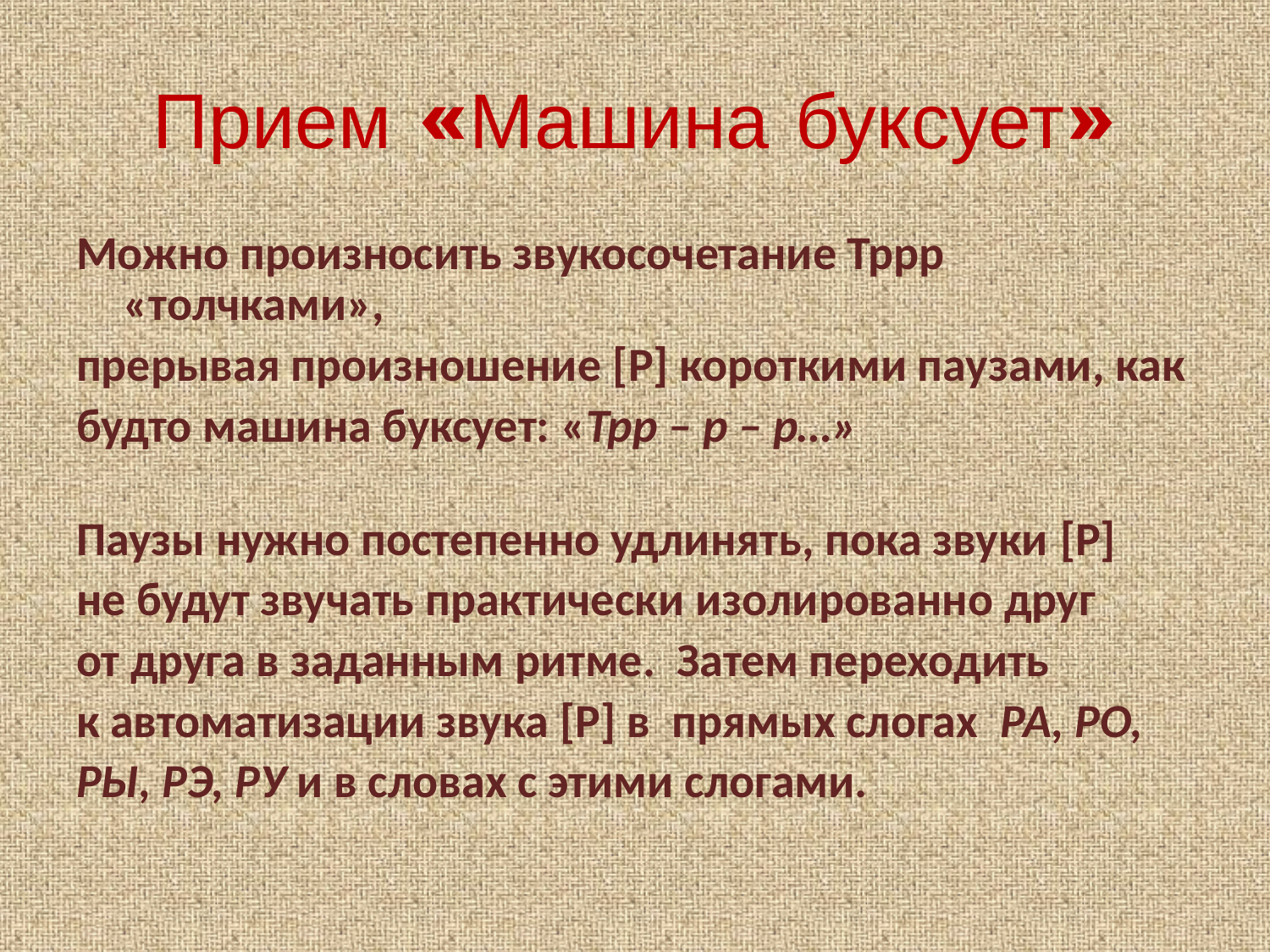

# Прием «Машина буксует»
Можно произносить звукосочетание Тррр «толчками»,
прерывая произношение [Р] короткими паузами, как
будто машина буксует: «Трр – р – р…»

Паузы нужно постепенно удлинять, пока звуки [Р]
не будут звучать практически изолированно друг
от друга в заданным ритме.  Затем переходить
к автоматизации звука [Р] в  прямых слогах  РА, РО,
РЫ, РЭ, РУ и в словах с этими слогами.